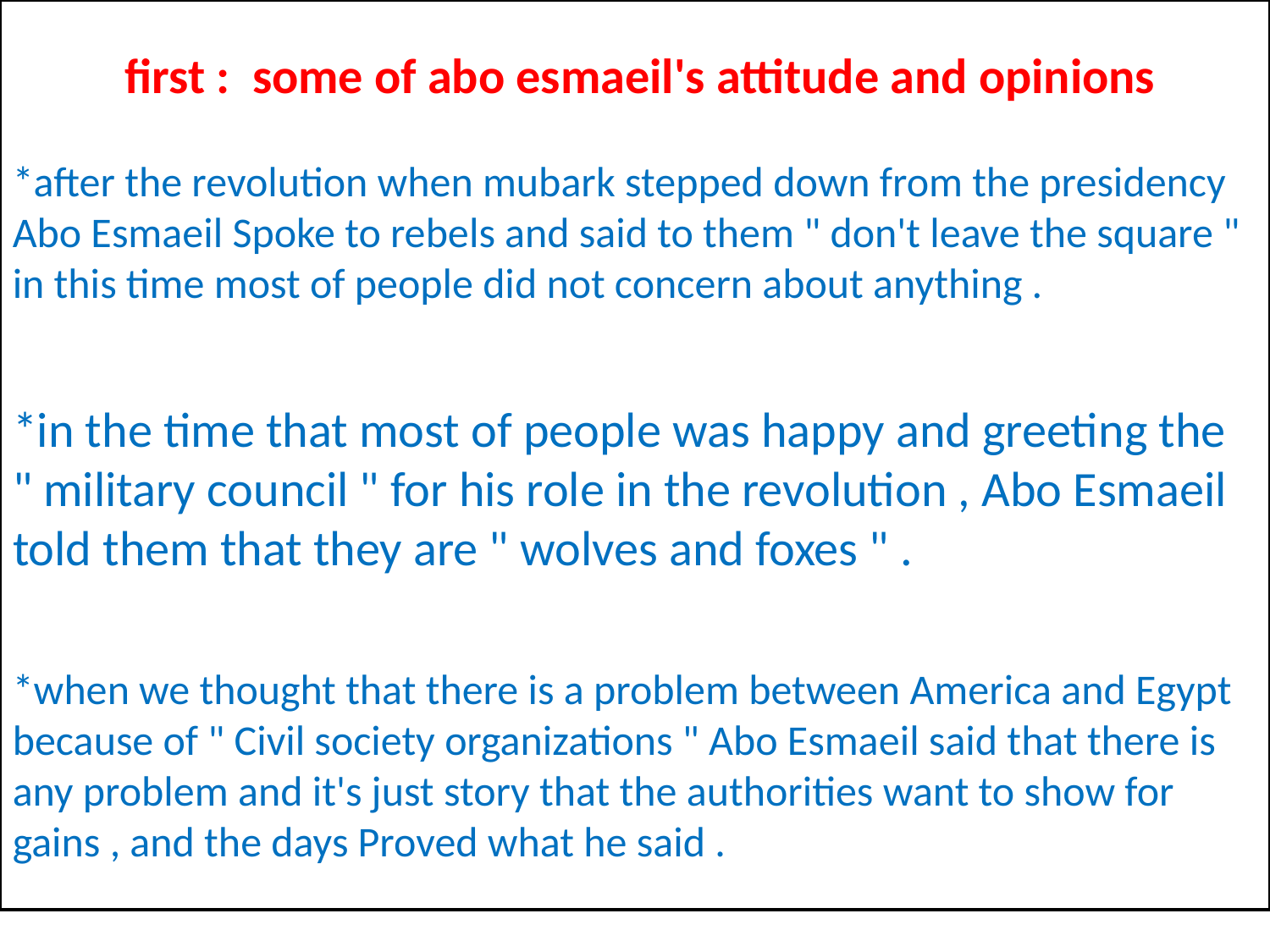

first :  some of abo esmaeil's attitude and opinions
*after the revolution when mubark stepped down from the presidency Abo Esmaeil Spoke to rebels and said to them " don't leave the square "
in this time most of people did not concern about anything .

*when we thought that there is a problem between America and Egypt because of " Civil society organizations " Abo Esmaeil said that there is any problem and it's just story that the authorities want to show for gains , and the days Proved what he said .

*in the time that most of people was happy and greeting the " military council " for his role in the revolution , Abo Esmaeil told them that they are " wolves and foxes " .